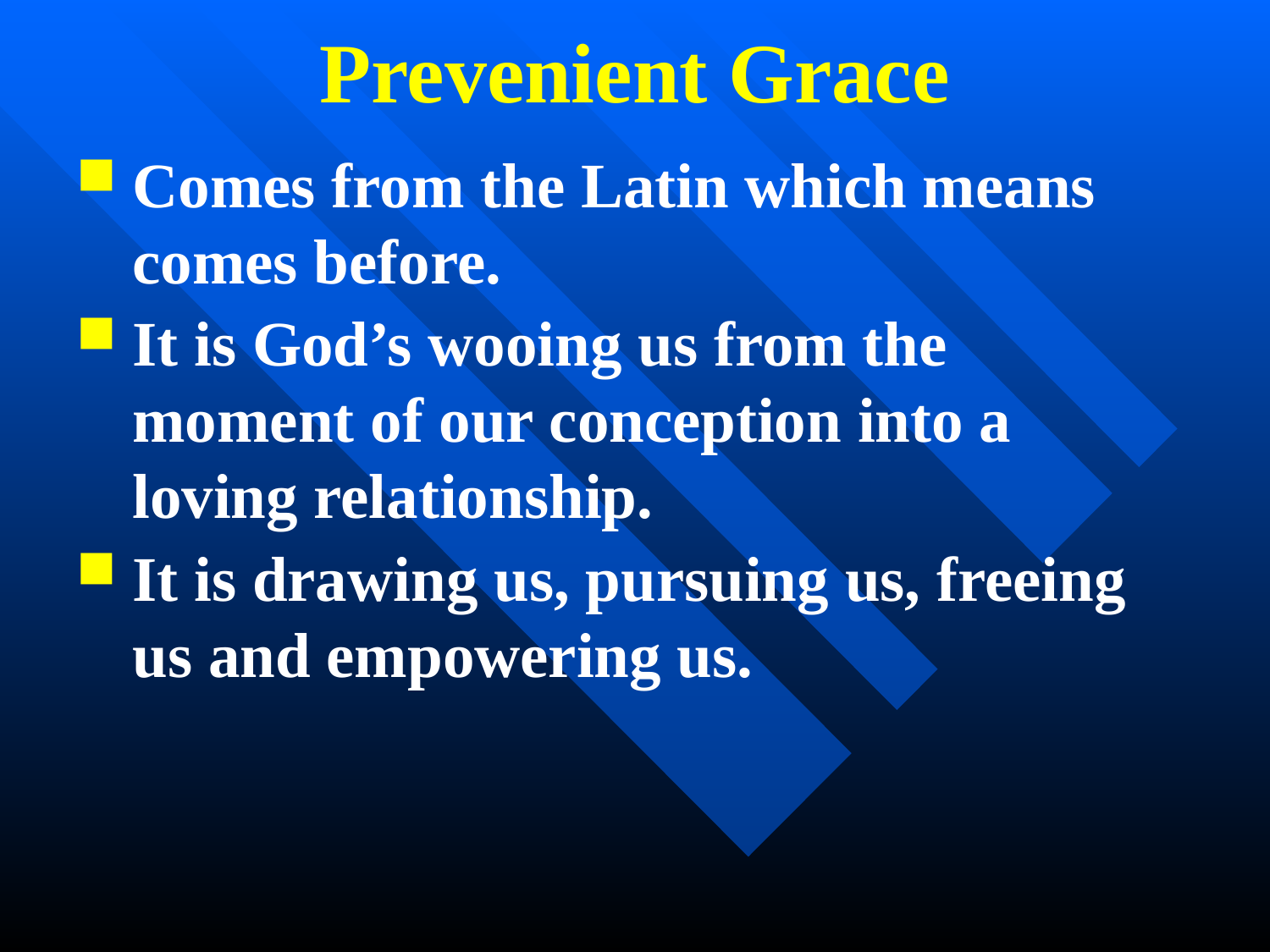

Prevenient Grace
Comes from the Latin which means comes before.
It is God’s wooing us from the moment of our conception into a loving relationship.
It is drawing us, pursuing us, freeing us and empowering us.